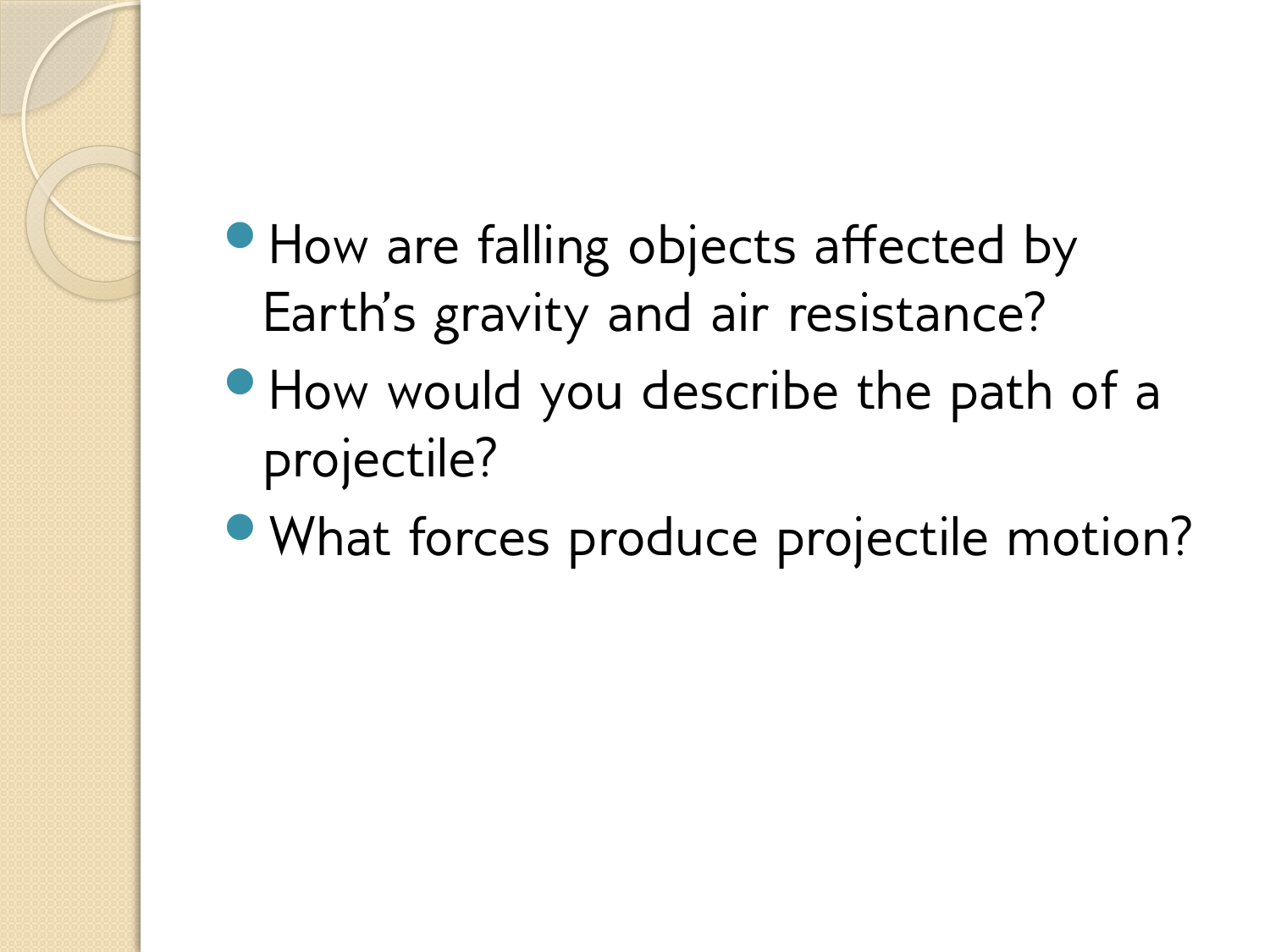

#
How are falling objects affected by Earth’s gravity and air resistance?
How would you describe the path of a projectile?
What forces produce projectile motion?